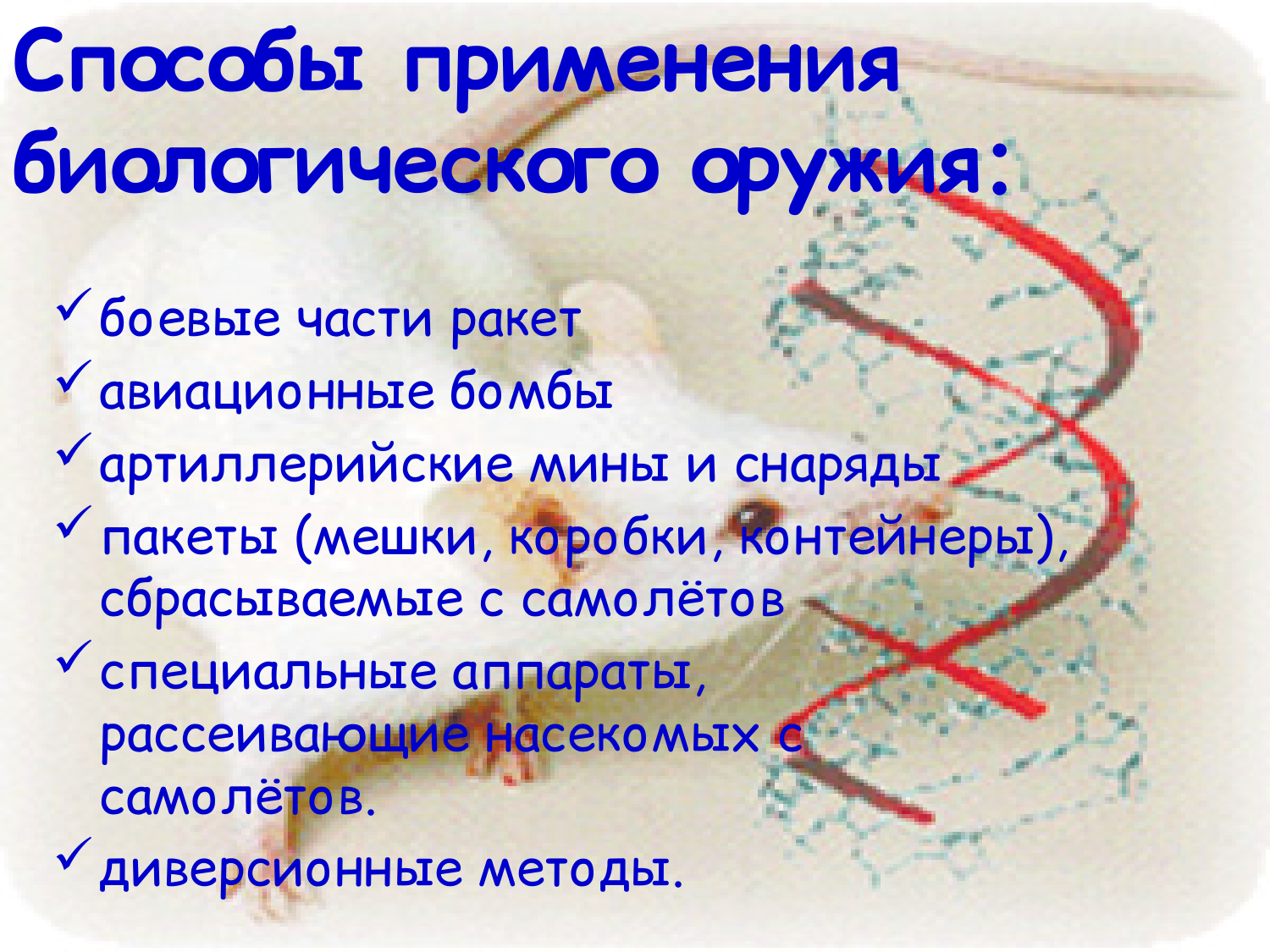

# Способы применения биологического оружия:
боевые части ракет
авиационные бомбы
артиллерийские мины и снаряды
пакеты (мешки, коробки, контейнеры), сбрасываемые с самолётов
специальные аппараты, рассеивающие насекомых с самолётов.
диверсионные методы.